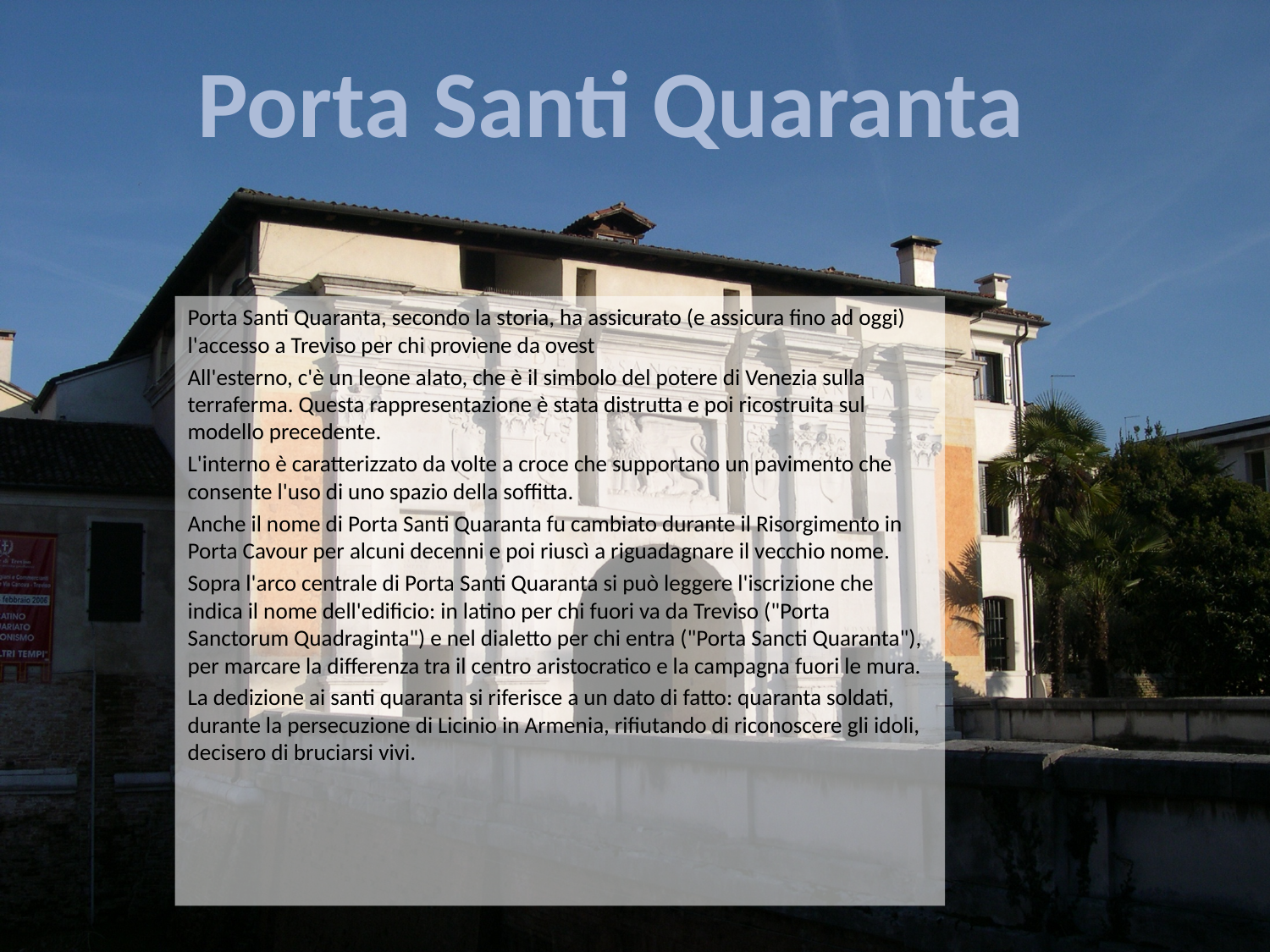

Porta Santi Quaranta
Porta Santi Quaranta, secondo la storia, ha assicurato (e assicura fino ad oggi) l'accesso a Treviso per chi proviene da ovest
All'esterno, c'è un leone alato, che è il simbolo del potere di Venezia sulla terraferma. Questa rappresentazione è stata distrutta e poi ricostruita sul modello precedente.
L'interno è caratterizzato da volte a croce che supportano un pavimento che consente l'uso di uno spazio della soffitta.
Anche il nome di Porta Santi Quaranta fu cambiato durante il Risorgimento in Porta Cavour per alcuni decenni e poi riuscì a riguadagnare il vecchio nome.
Sopra l'arco centrale di Porta Santi Quaranta si può leggere l'iscrizione che indica il nome dell'edificio: in latino per chi fuori va da Treviso ("Porta Sanctorum Quadraginta") e nel dialetto per chi entra ("Porta Sancti Quaranta"), per marcare la differenza tra il centro aristocratico e la campagna fuori le mura.
La dedizione ai santi quaranta si riferisce a un dato di fatto: quaranta soldati, durante la persecuzione di Licinio in Armenia, rifiutando di riconoscere gli idoli, decisero di bruciarsi vivi.